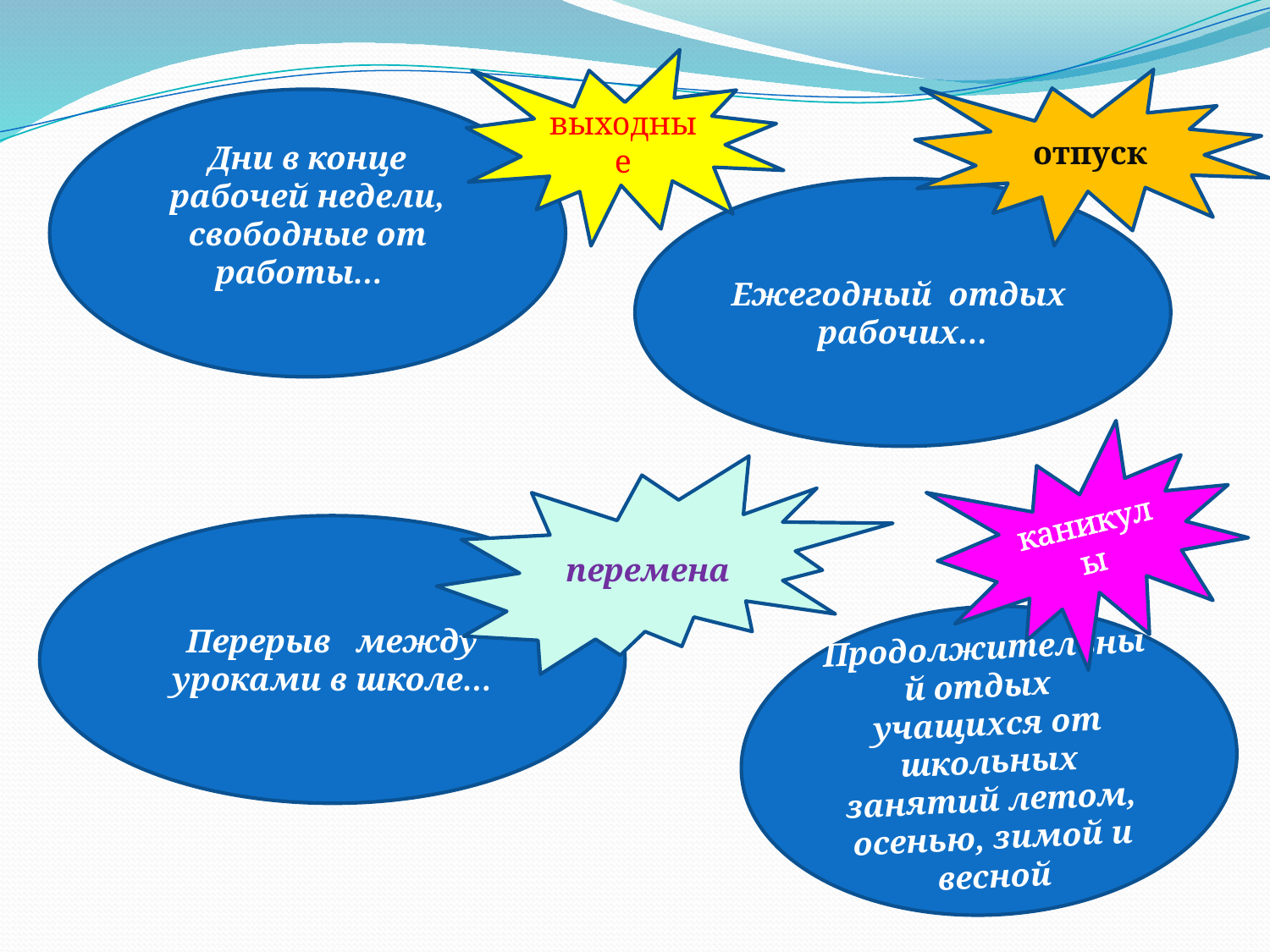

выходные
#
отпуск
Дни в конце рабочей недели, свободные от работы…
Ежегодный  отдых  рабочих…
каникулы
перемена
Перерыв   между уроками в школе…
Продолжительный отдых   учащихся от школьных занятий летом, осенью, зимой и весной